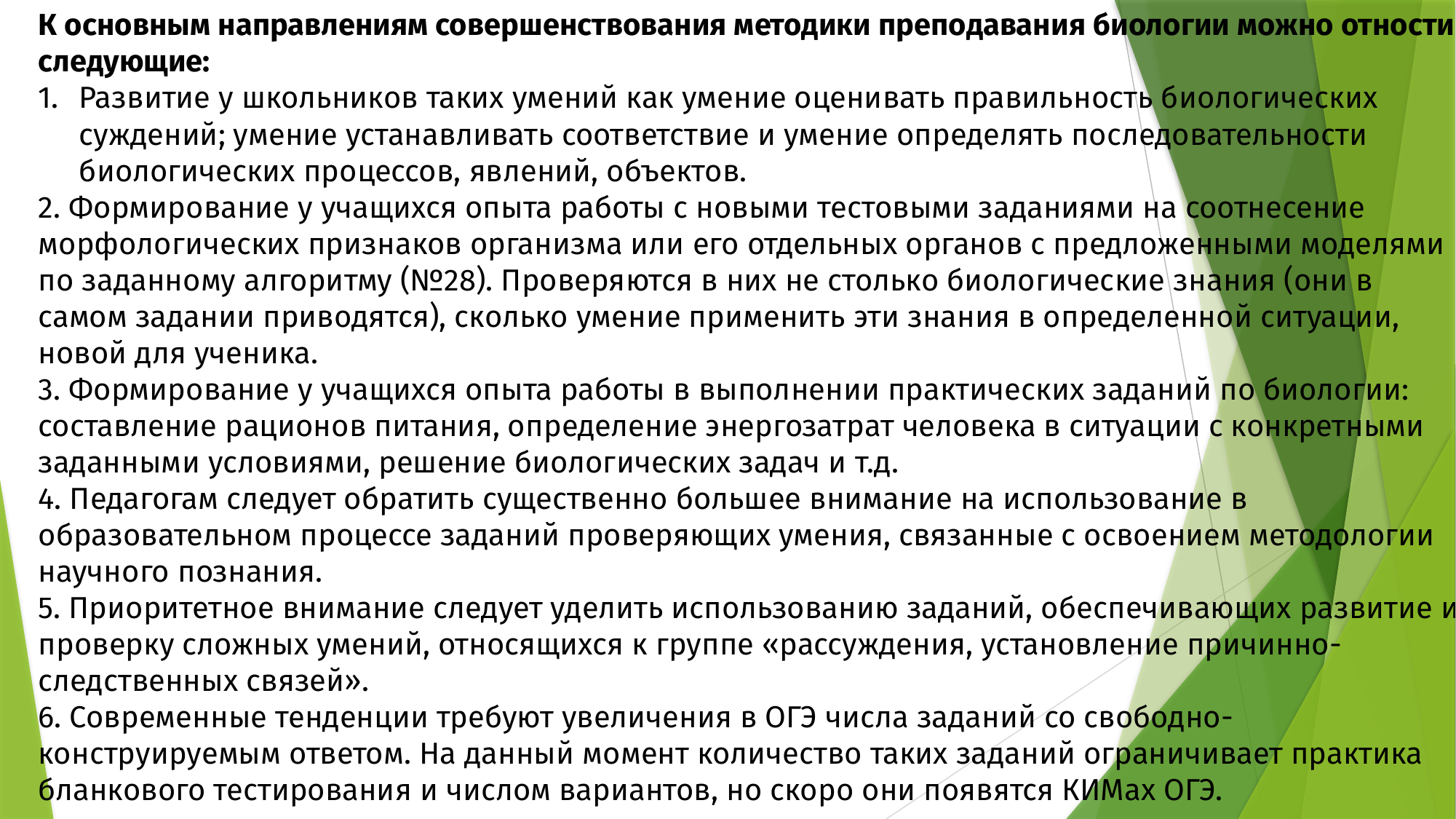

К основным направлениям совершенствования методики преподавания биологии можно отности следующие:
Развитие у школьников таких умений как умение оценивать правильность биологических суждений; умение устанавливать соответствие и умение определять последовательности биологических процессов, явлений, объектов.
2. Формирование у учащихся опыта работы с новыми тестовыми заданиями на соотнесение морфологических признаков организма или его отдельных органов с предложенными моделями по заданному алгоритму (№28). Проверяются в них не столько биологические знания (они в самом задании приводятся), сколько умение применить эти знания в определенной ситуации, новой для ученика.
3. Формирование у учащихся опыта работы в выполнении практических заданий по биологии: составление рационов питания, определение энергозатрат человека в ситуации с конкретными заданными условиями, решение биологических задач и т.д.
4. Педагогам следует обратить существенно большее внимание на использование в образовательном процессе заданий проверяющих умения, связанные с освоением методологии научного познания.
5. Приоритетное внимание следует уделить использованию заданий, обеспечивающих развитие и проверку сложных умений, относящихся к группе «рассуждения, установление причинно-следственных связей».
6. Современные тенденции требуют увеличения в ОГЭ числа заданий со свободно-конструируемым ответом. На данный момент количество таких заданий ограничивает практика бланкового тестирования и числом вариантов, но скоро они появятся КИМах ОГЭ.